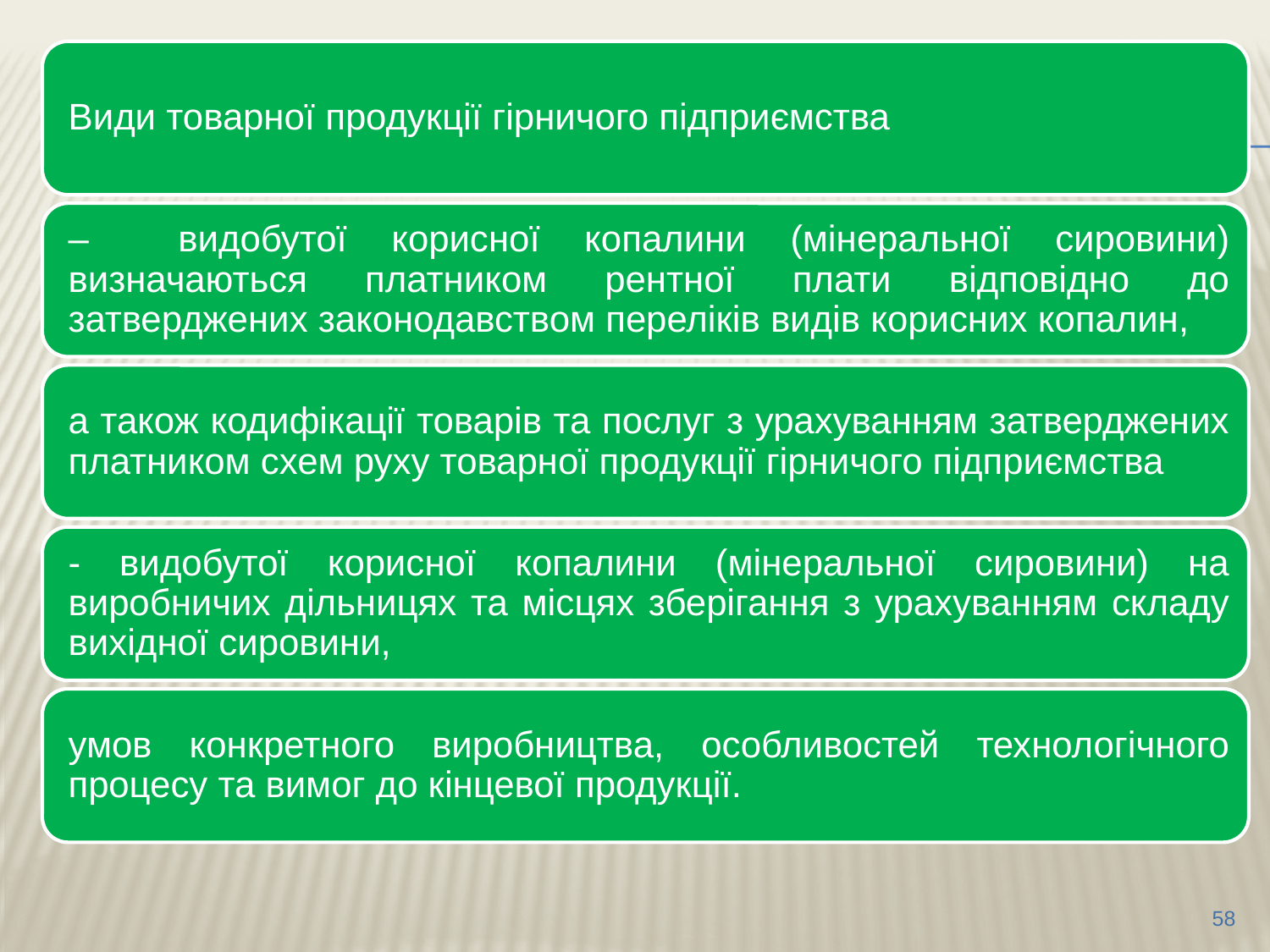

Види товарної продукції гірничого підприємства
–  видобутої корисної копалини (мінеральної сировини) визначаються платником рентної плати відповідно до затверджених законодавством переліків видів корисних копалин,
а також кодифікації товарів та послуг з урахуванням затверджених платником схем руху товарної продукції гірничого підприємства
- видобутої корисної копалини (мінеральної сировини) на виробничих дільницях та місцях зберігання з урахуванням складу вихідної сировини,
умов конкретного виробництва, особливостей технологічного процесу та вимог до кінцевої продукції.
58